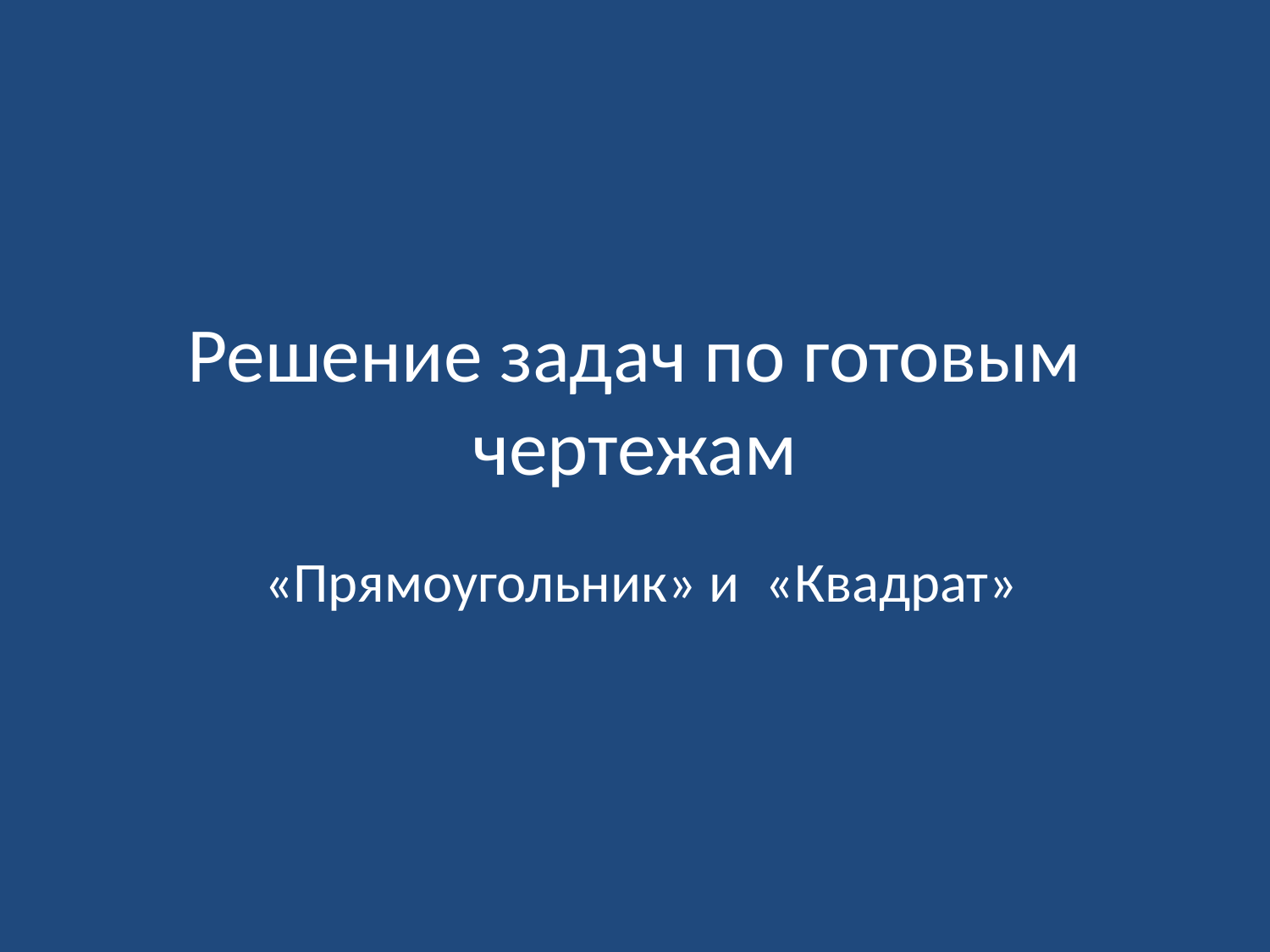

# Решение задач по готовым чертежам
 «Прямоугольник» и  «Квадрат»